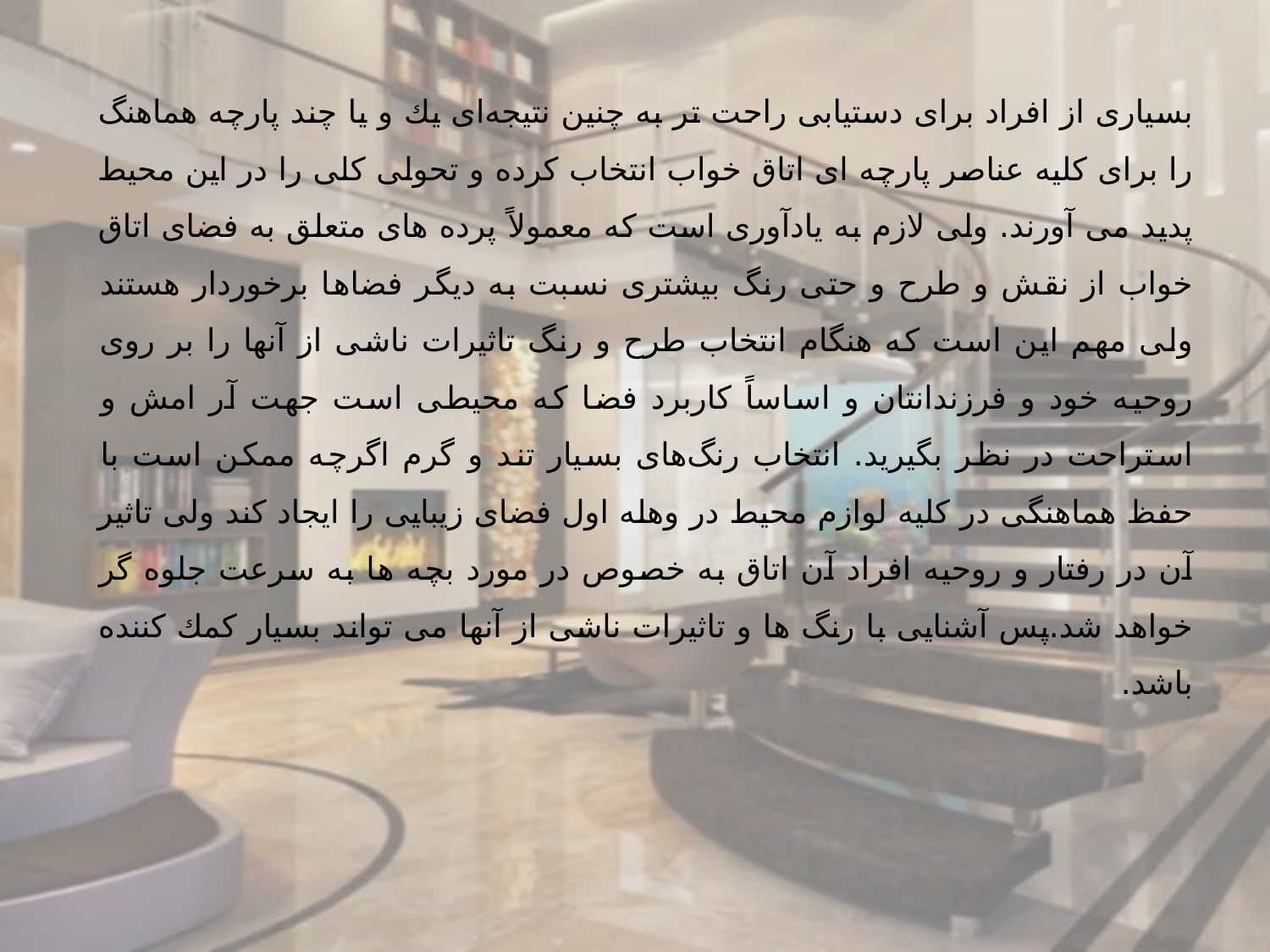

بسیاری از افراد برای دستیابی راحت تر به چنین نتیجه‌ای یك و یا چند پارچه هماهنگ را برای كلیه عناصر پارچه ای اتاق خواب انتخاب كرده و تحولی كلی را در این محیط پدید می آورند. ولی لازم به یادآوری است كه معمولاً پرده های متعلق به فضای اتاق خواب از نقش و طرح و حتی رنگ بیشتری نسبت به دیگر فضاها برخوردار هستند ولی مهم این است كه هنگام انتخاب طرح و رنگ تاثیرات ناشی از آنها را بر روی روحیه خود و فرزندانتان و اساساً كاربرد فضا كه محیطی است جهت آر امش و استراحت در نظر بگیرید. انتخاب رنگ‌های بسیار تند و گرم اگرچه ممكن است با حفظ هماهنگی در كلیه لوازم محیط در وهله اول فضای زیبایی را ایجاد كند ولی تاثیر آن در رفتار و روحیه افراد آن اتاق به خصوص در مورد بچه ها به سرعت جلوه گر خواهد شد.پس آشنایی با رنگ ها و تاثیرات ناشی از آنها می تواند بسیار كمك كننده باشد.